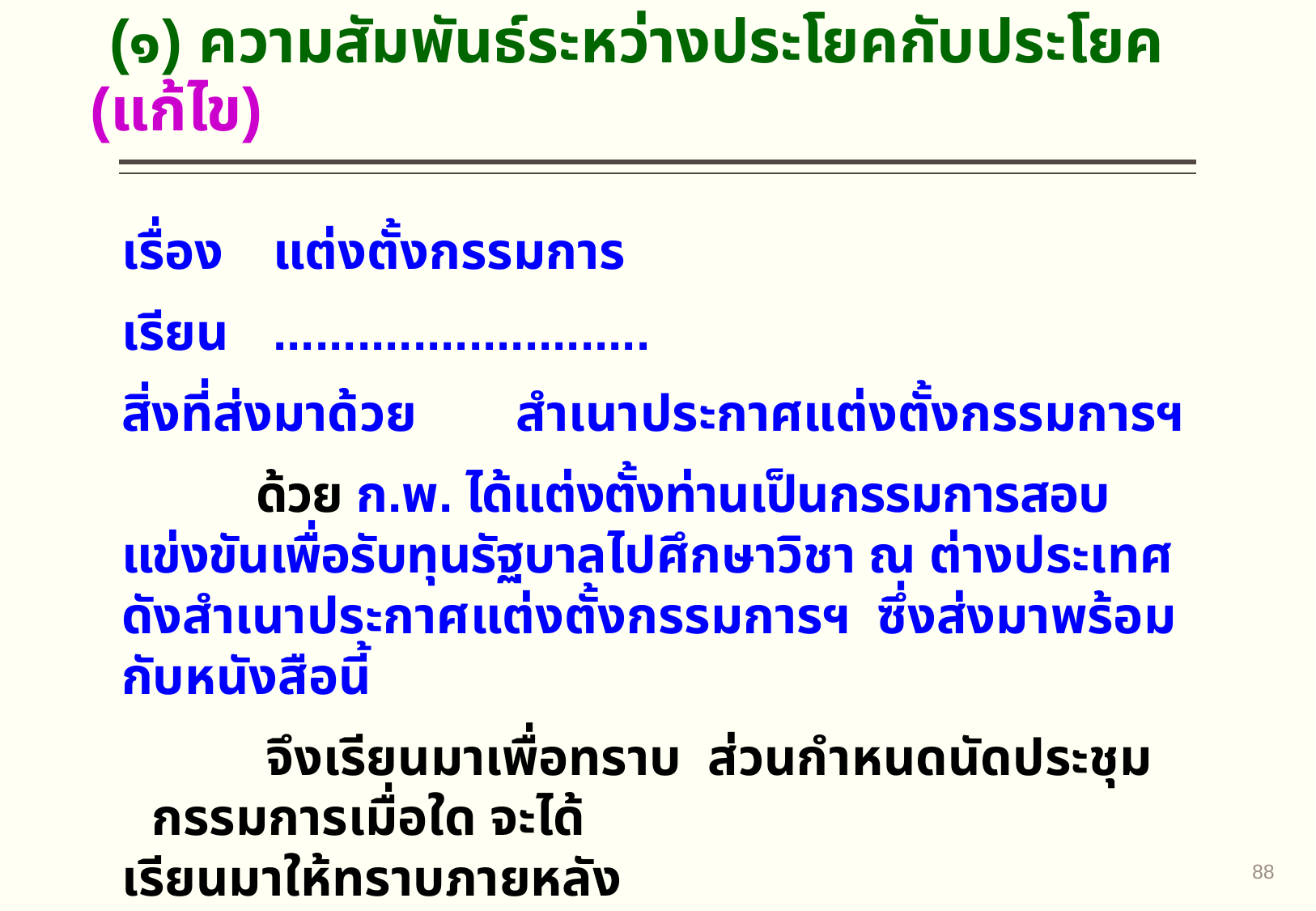

# (๑) ความสัมพันธ์ระหว่างประโยคกับประโยค (แก้ไข)
เรื่อง 	แต่งตั้งกรรมการ
เรียน	...........................
สิ่งที่ส่งมาด้วย  	สำเนาประกาศแต่งตั้งกรรมการฯ
	 ด้วย ก.พ. ได้แต่งตั้งท่านเป็นกรรมการสอบแข่งขันเพื่อรับทุนรัฐบาลไปศึกษาวิชา ณ ต่างประเทศ  ดังสำเนาประกาศแต่งตั้งกรรมการฯ  ซึ่งส่งมาพร้อมกับหนังสือนี้
           จึงเรียนมาเพื่อทราบ  ส่วนกำหนดนัดประชุมกรรมการเมื่อใด จะได้
เรียนมาให้ทราบภายหลัง

88